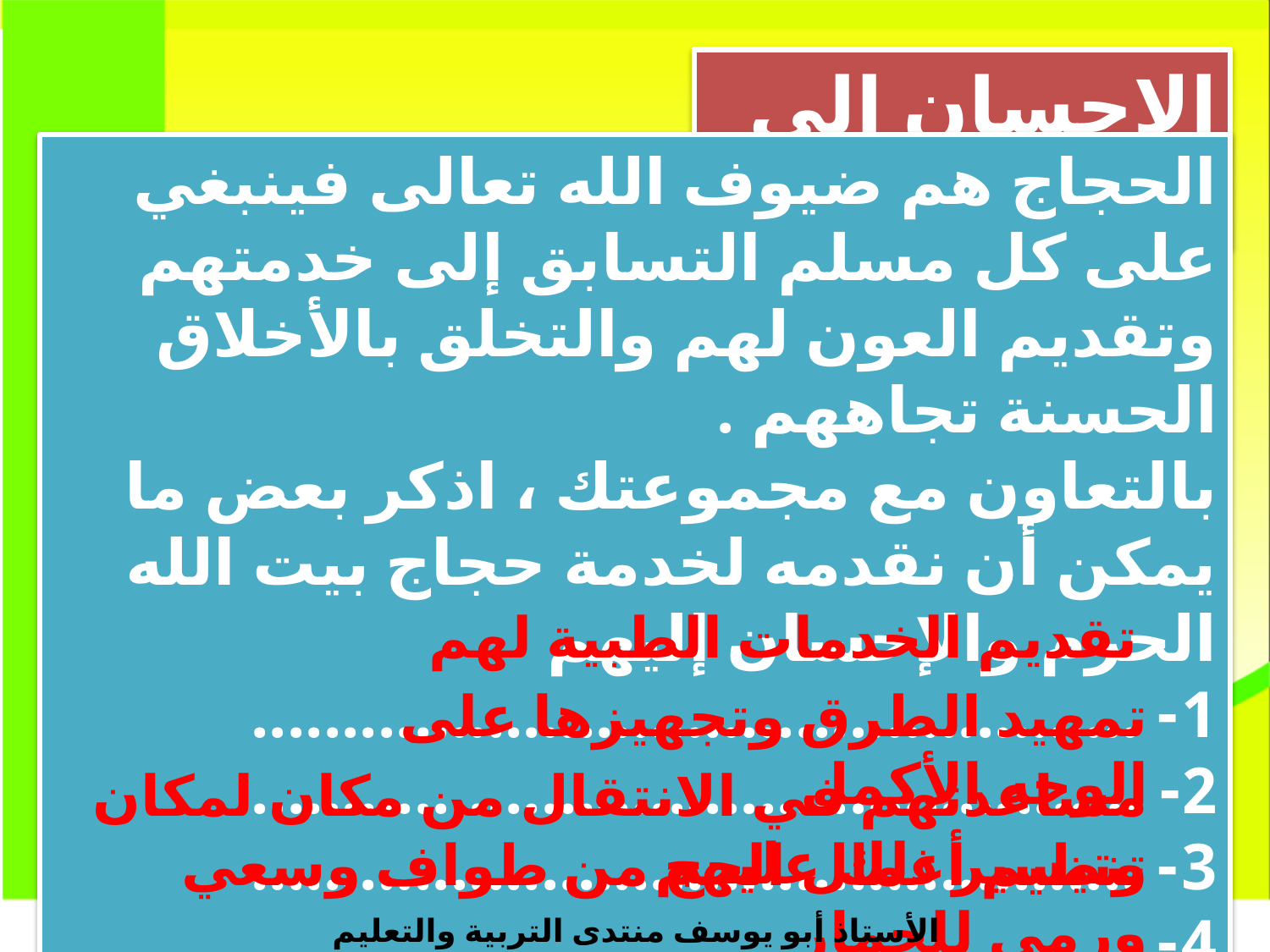

الإحسان إلى الحجاج
الحجاج هم ضيوف الله تعالى فينبغي على كل مسلم التسابق إلى خدمتهم وتقديم العون لهم والتخلق بالأخلاق الحسنة تجاههم .
بالتعاون مع مجموعتك ، اذكر بعض ما يمكن أن نقدمه لخدمة حجاج بيت الله الحرم والإحسان إليهم
1- .................................................
2- .................................................
3- .................................................
4- .................................................
تقديم الخدمات الطبية لهم
تمهيد الطرق وتجهيزها على الوجه الأكمل
مساعدتهم في الانتقال من مكان لمكان وتيسير ذلك عليهم
تنظيم أعمال الحج من طواف وسعي ورمي للجمار
الأستاذ أبو يوسف منتدى التربية والتعليم بالمدينة المنورة